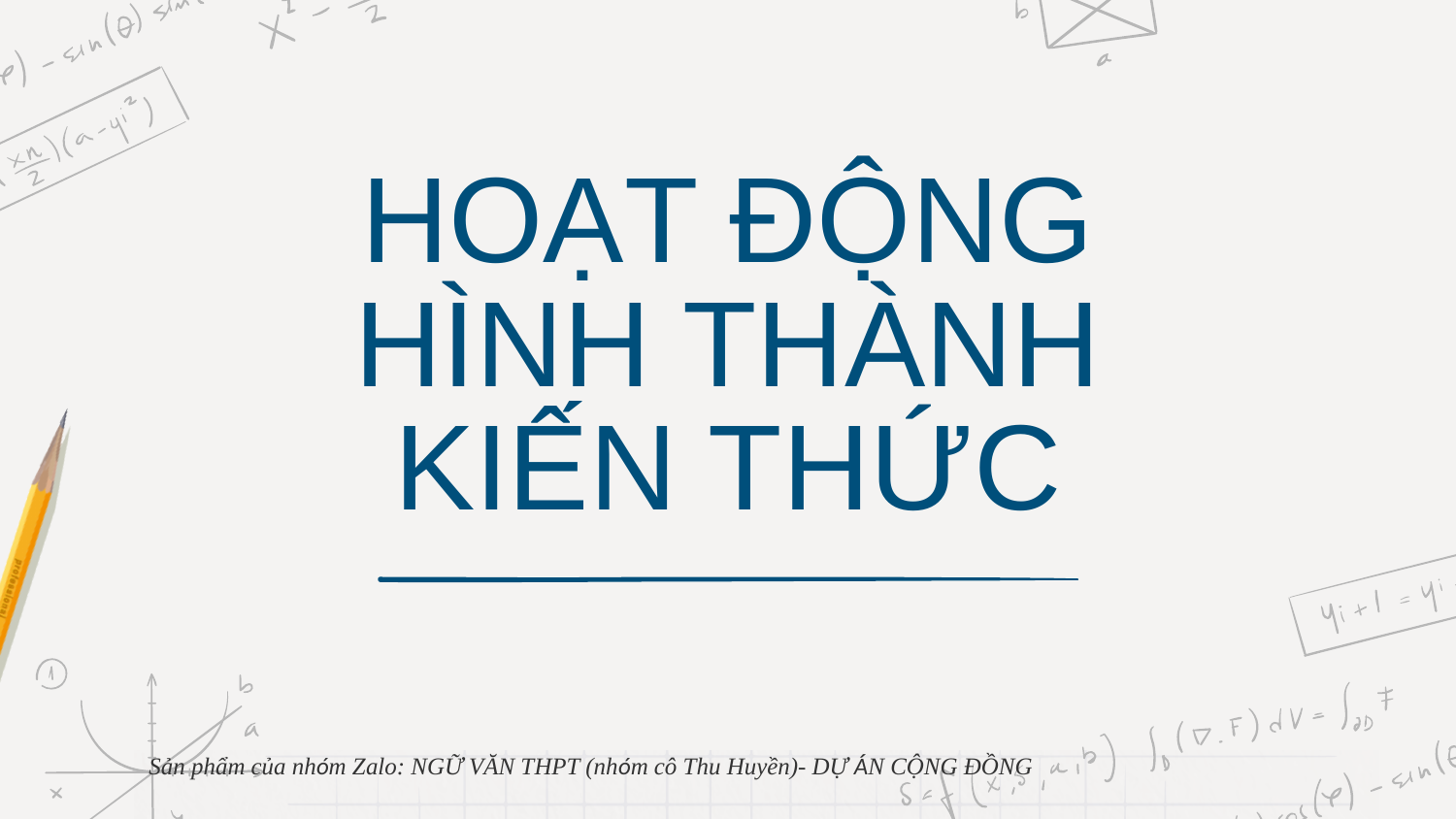

# HOẠT ĐỘNG HÌNH THÀNH KIẾN THỨC